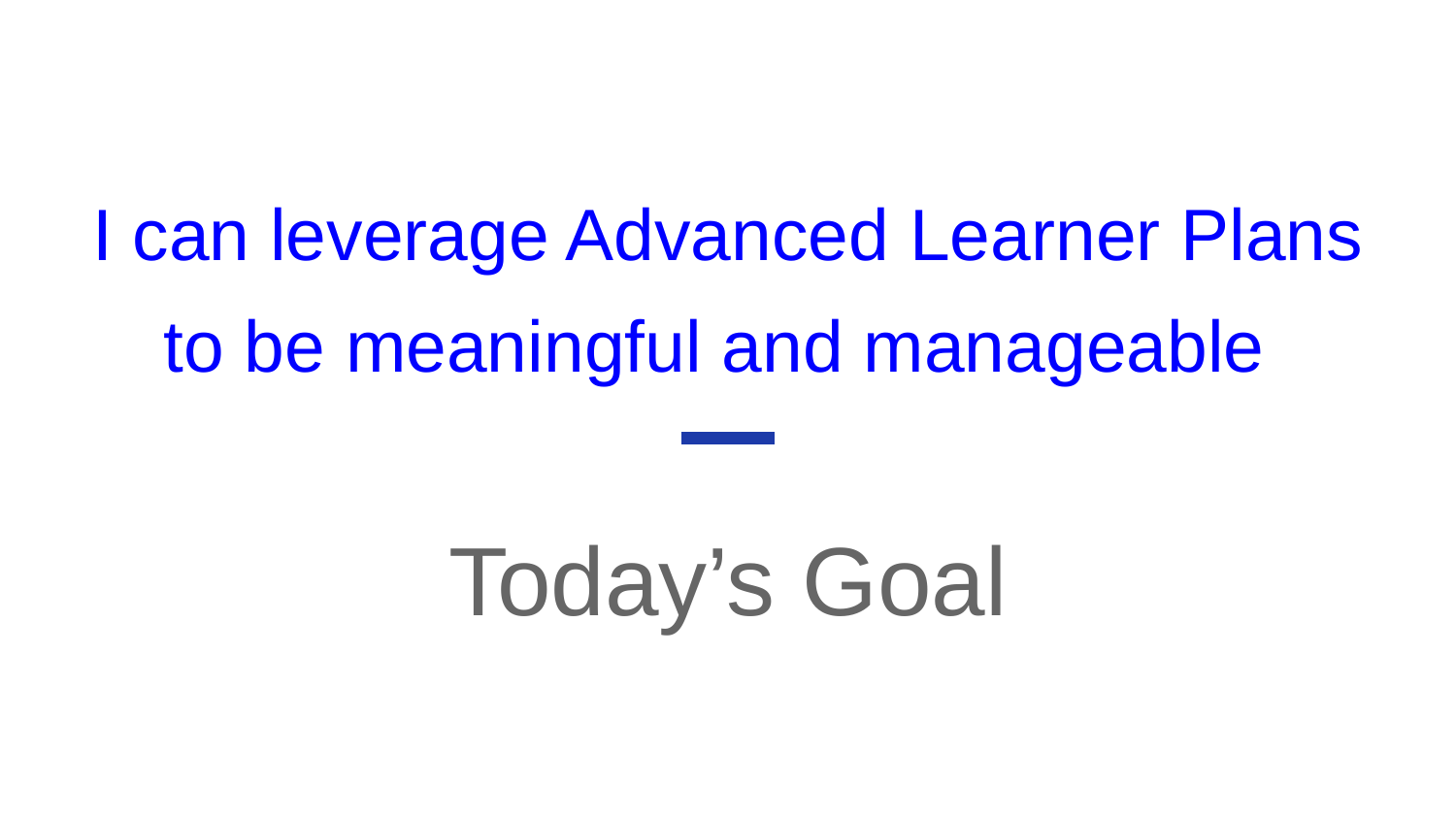

# I can leverage Advanced Learner Plans to be meaningful and manageable
Today’s Goal